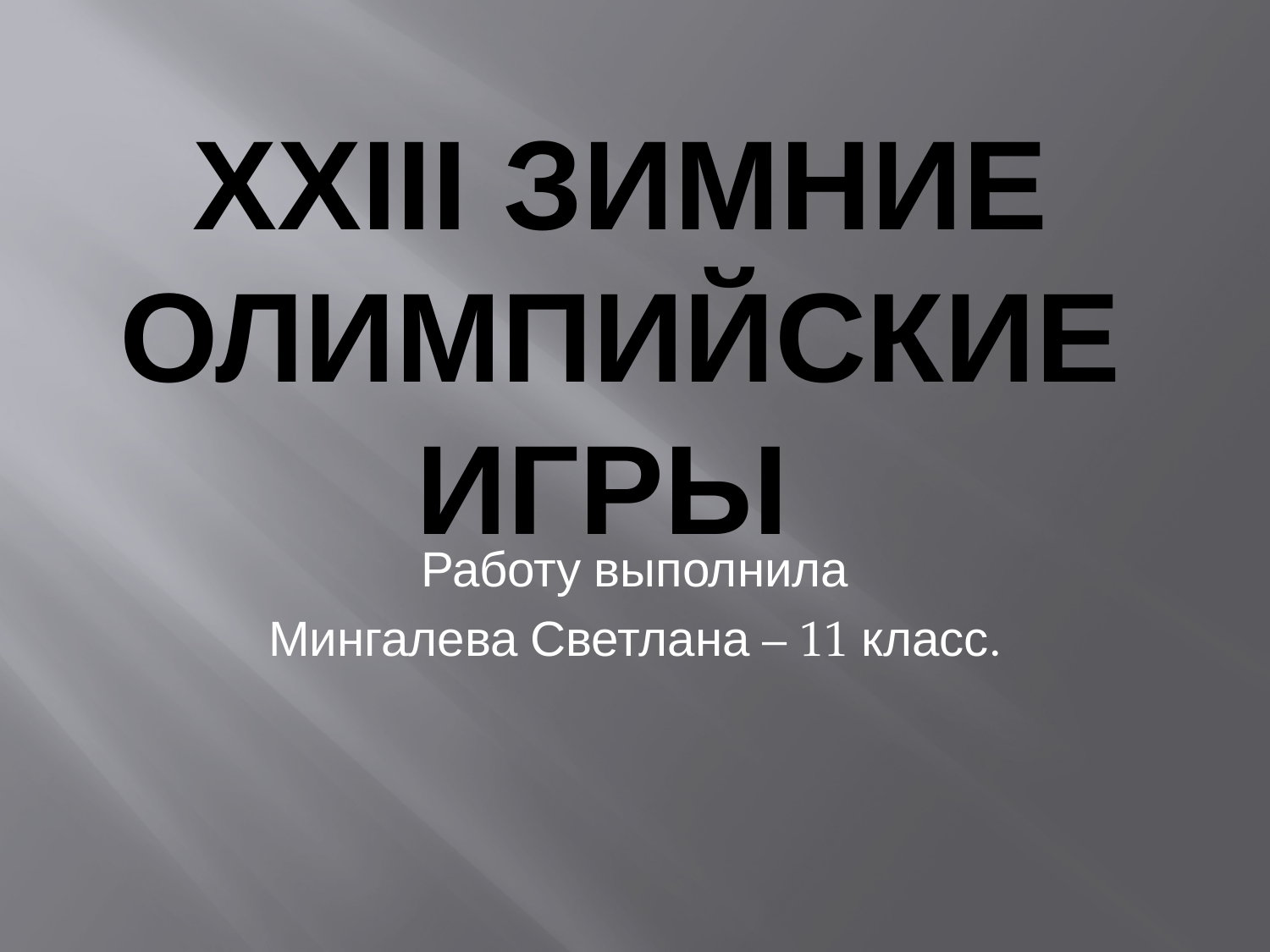

# XXIII зимние Олимпийские игры

Работу выполнила
Мингалева Светлана – 11 класс.